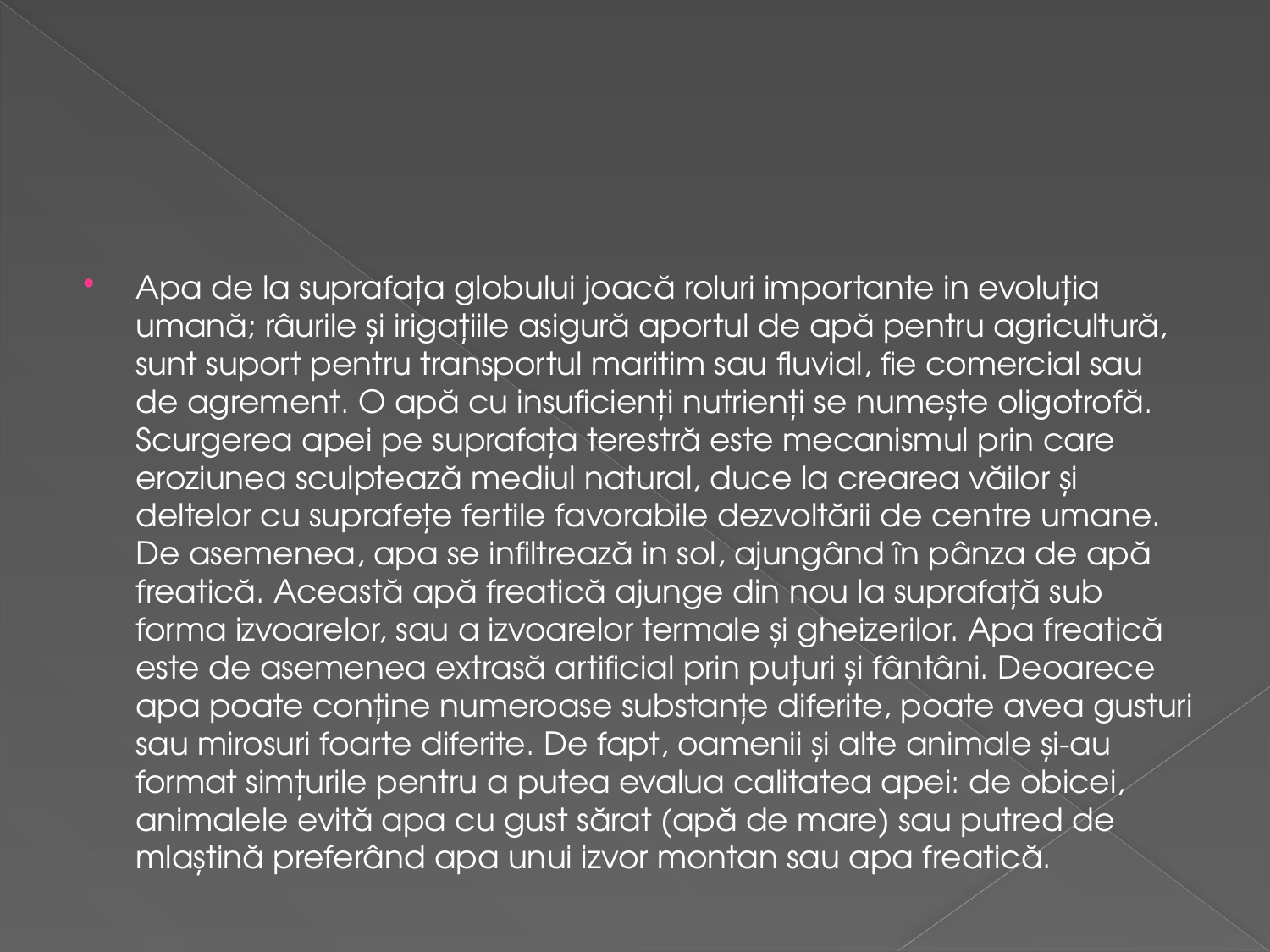

Apa de la suprafața globului joacă roluri importante in evoluția umană; râurile și irigațiile asigură aportul de apă pentru agricultură, sunt suport pentru transportul maritim sau fluvial, fie comercial sau de agrement. O apă cu insuficienți nutrienți se numește oligotrofă. Scurgerea apei pe suprafața terestră este mecanismul prin care eroziunea sculptează mediul natural, duce la crearea văilor și deltelor cu suprafețe fertile favorabile dezvoltării de centre umane. De asemenea, apa se infiltrează in sol, ajungând în pânza de apă freatică. Această apă freatică ajunge din nou la suprafață sub forma izvoarelor, sau a izvoarelor termale și gheizerilor. Apa freatică este de asemenea extrasă artificial prin puțuri și fântâni. Deoarece apa poate conține numeroase substanțe diferite, poate avea gusturi sau mirosuri foarte diferite. De fapt, oamenii și alte animale și-au format simțurile pentru a putea evalua calitatea apei: de obicei, animalele evită apa cu gust sărat (apă de mare) sau putred de mlaștină preferând apa unui izvor montan sau apa freatică.